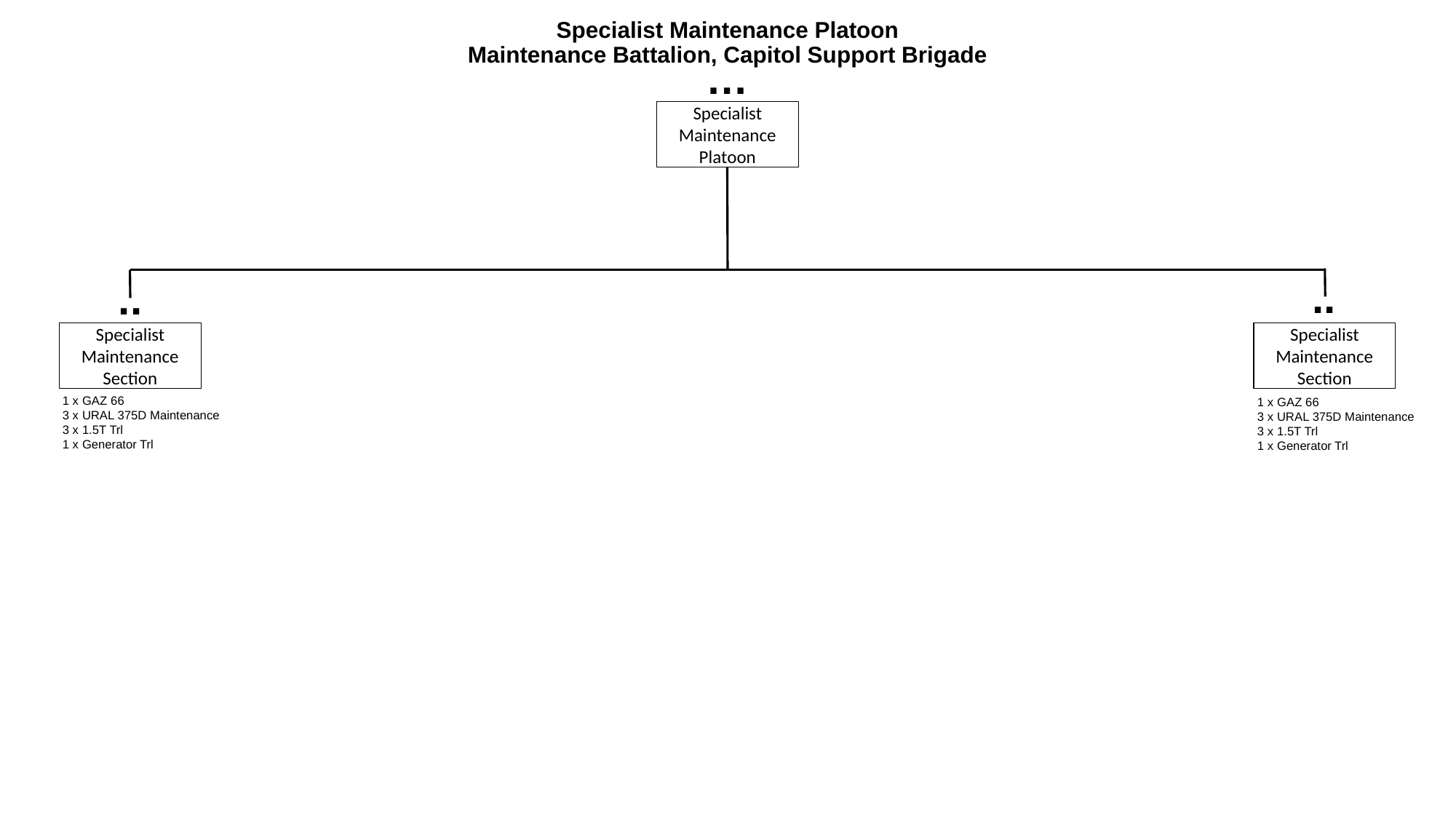

# Specialist Maintenance Platoon Maintenance Battalion, Capitol Support Brigade
…
Specialist Maintenance
Platoon
..
..
Specialist Maintenance
Section
Specialist Maintenance
Section
1 x GAZ 66
3 x URAL 375D Maintenance
3 x 1.5T Trl
1 x Generator Trl
1 x GAZ 66
3 x URAL 375D Maintenance
3 x 1.5T Trl
1 x Generator Trl